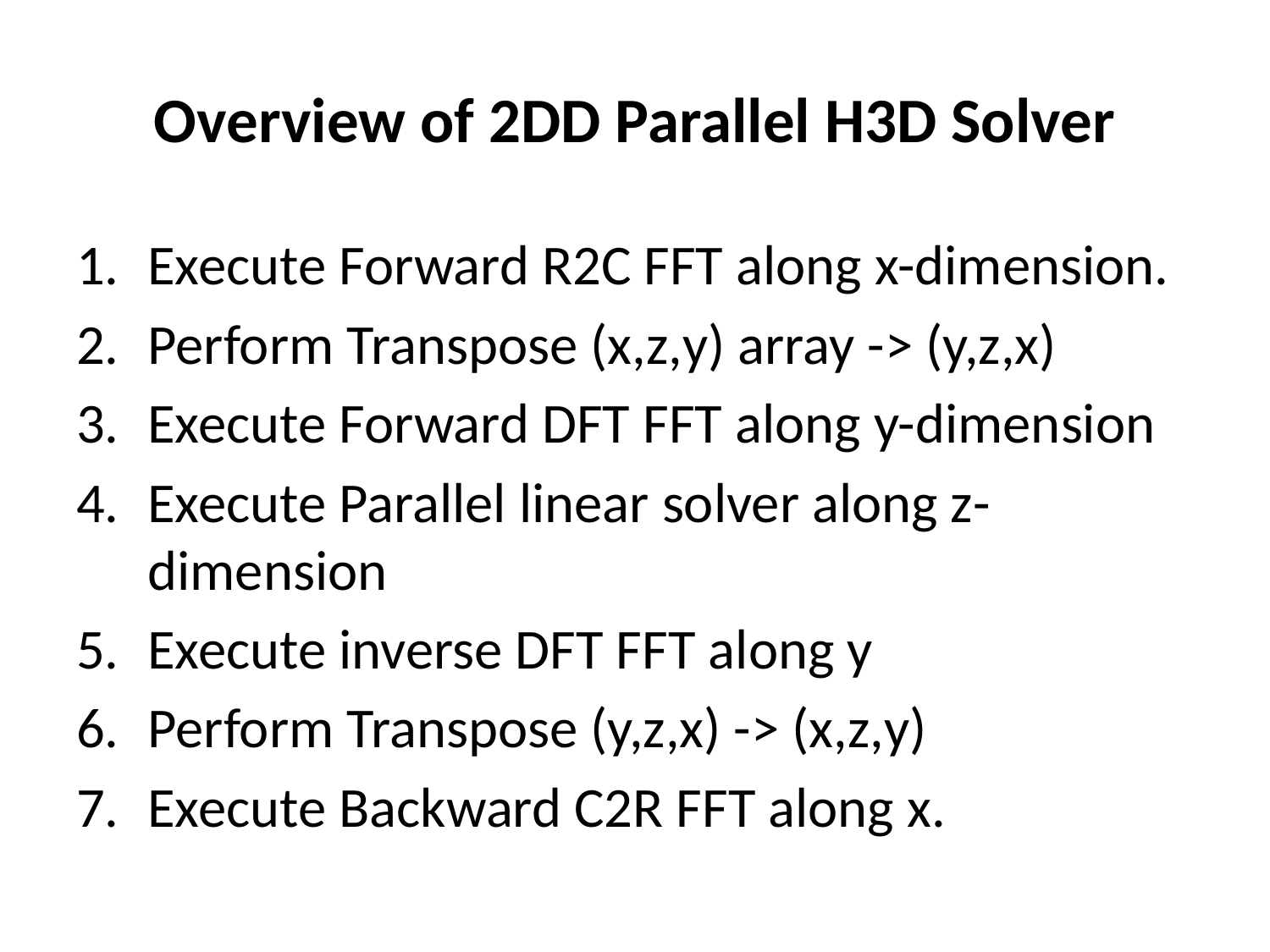

# Overview of 2DD Parallel H3D Solver
Execute Forward R2C FFT along x-dimension.
Perform Transpose (x,z,y) array -> (y,z,x)
Execute Forward DFT FFT along y-dimension
Execute Parallel linear solver along z-dimension
Execute inverse DFT FFT along y
Perform Transpose (y,z,x) -> (x,z,y)
Execute Backward C2R FFT along x.